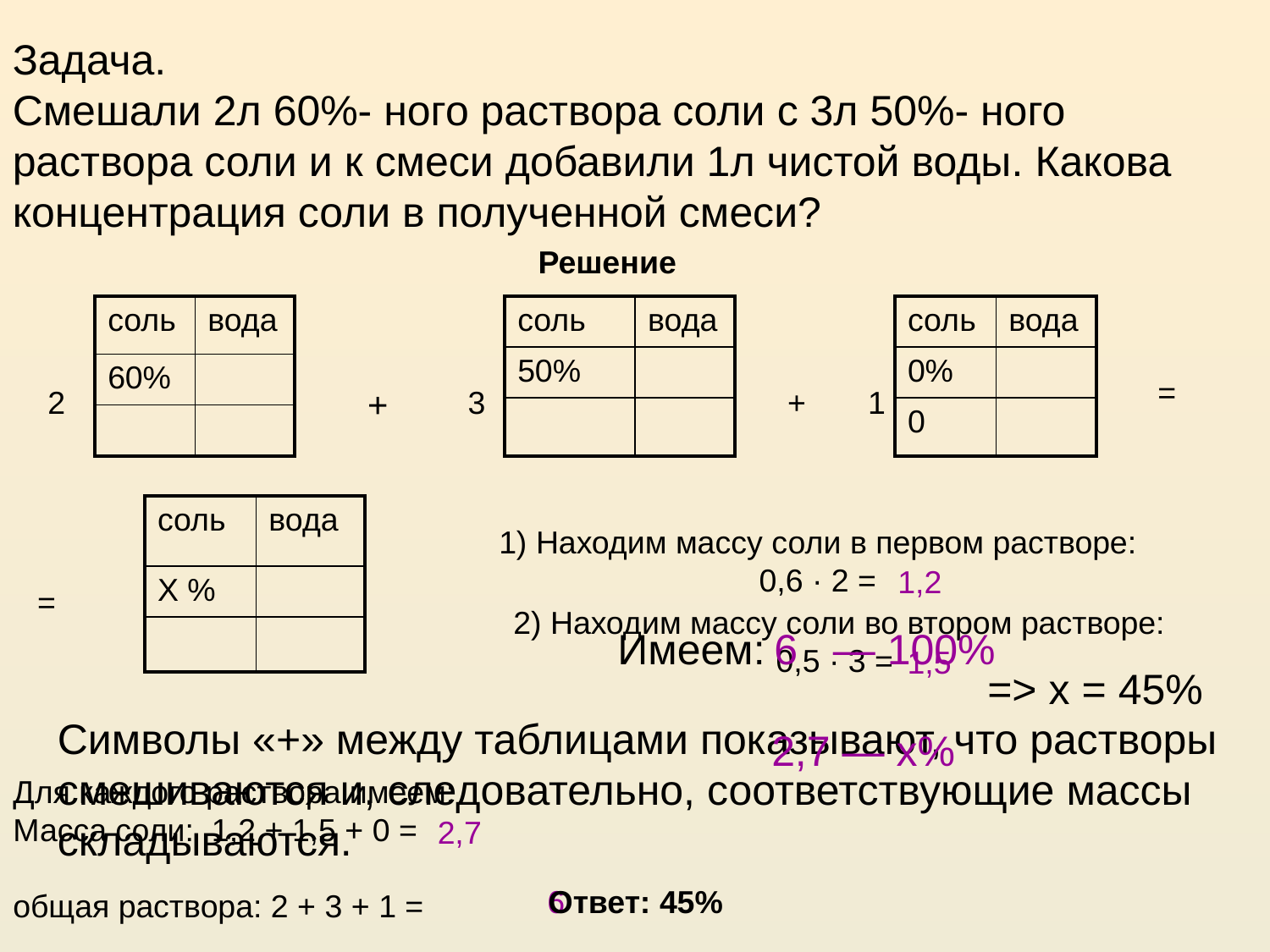

Задача.
Смешали 2л 60%- ного раствора соли с 3л 50%- ного раствора соли и к смеси добавили 1л чистой воды. Какова концентрация соли в полученной смеси?
Решение
| соль | вода |
| --- | --- |
| 60% |  |
|  |  |
| соль | вода |
| --- | --- |
| 50% |  |
|  |  |
| соль | вода |
| --- | --- |
| 0% |  |
| 0 |  |
=
2
+
3
+
1
| соль | вода |
| --- | --- |
| Х % |  |
|  |  |
1) Находим массу соли в первом растворе:
0,6 · 2 =
1,2
=
2) Находим массу соли во втором растворе:
0,5 · 3 =
Имеем: 6   — 100%

             2,7 — х%
1,5
=> х = 45%
Символы «+» между таблицами показывают, что растворы смешиваются и, следовательно, соответствующие массы складываются.
Для каждого раствора имеем:
Масса соли:  1,2 + 1,5 + 0 =

общая раствора: 2 + 3 + 1 =
2,7
6
Ответ: 45%